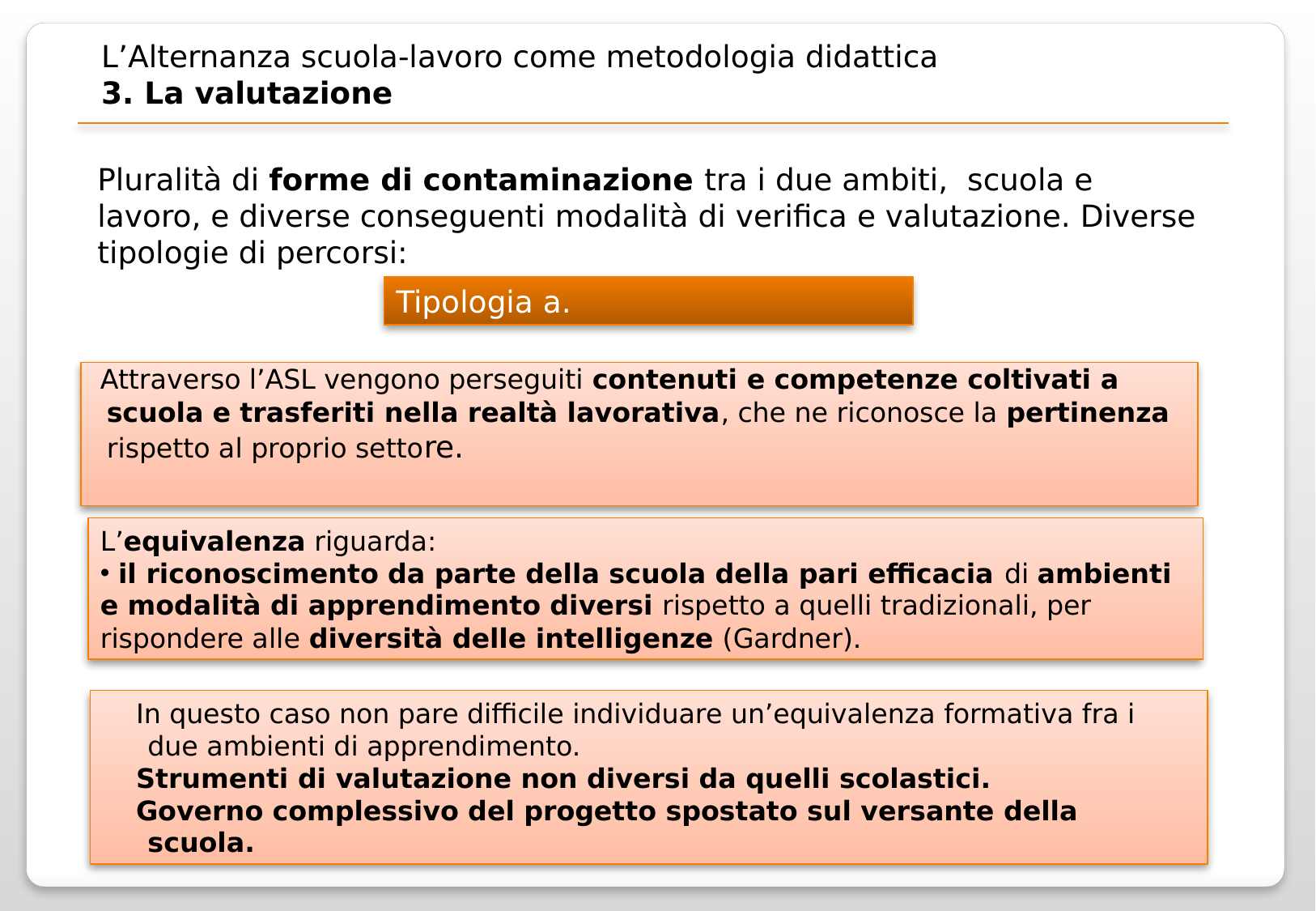

L’Alternanza scuola-lavoro come metodologia didattica
3. La valutazione

Pluralità di forme di contaminazione tra i due ambiti,  scuola e lavoro, e diverse conseguenti modalità di verifica e valutazione. Diverse tipologie di percorsi:
Tipologia a.

    Attraverso l’ASL vengono perseguiti contenuti e competenze coltivati a scuola e trasferiti nella realtà lavorativa, che ne riconosce la pertinenza rispetto al proprio settore.

L’equivalenza riguarda:
 il riconoscimento da parte della scuola della pari efficacia di ambienti e modalità di apprendimento diversi rispetto a quelli tradizionali, per rispondere alle diversità delle intelligenze (Gardner).
    In questo caso non pare difficile individuare un’equivalenza formativa fra i due ambienti di apprendimento.
    Strumenti di valutazione non diversi da quelli scolastici.
    Governo complessivo del progetto spostato sul versante della scuola.